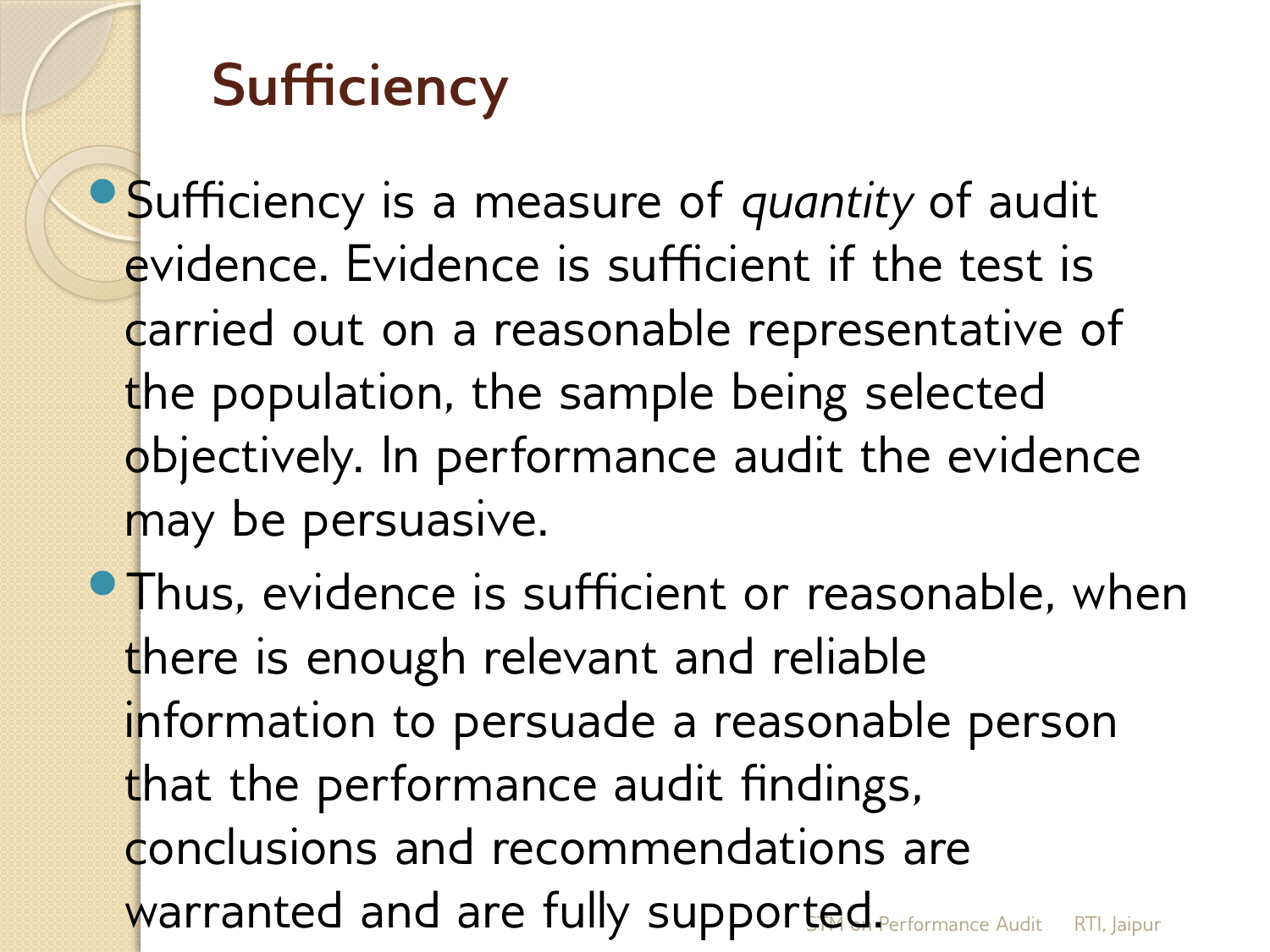

# Sufficiency
Sufficiency is a measure of quantity of audit evidence. Evidence is sufficient if the test is carried out on a reasonable representative of the population, the sample being selected objectively. In performance audit the evidence may be persuasive.
Thus, evidence is sufficient or reasonable, when there is enough relevant and reliable information to persuade a reasonable person that the performance audit findings, conclusions and recommendations are warranted and are fully supported.

STM on Performance Audit     RTI, Jaipur